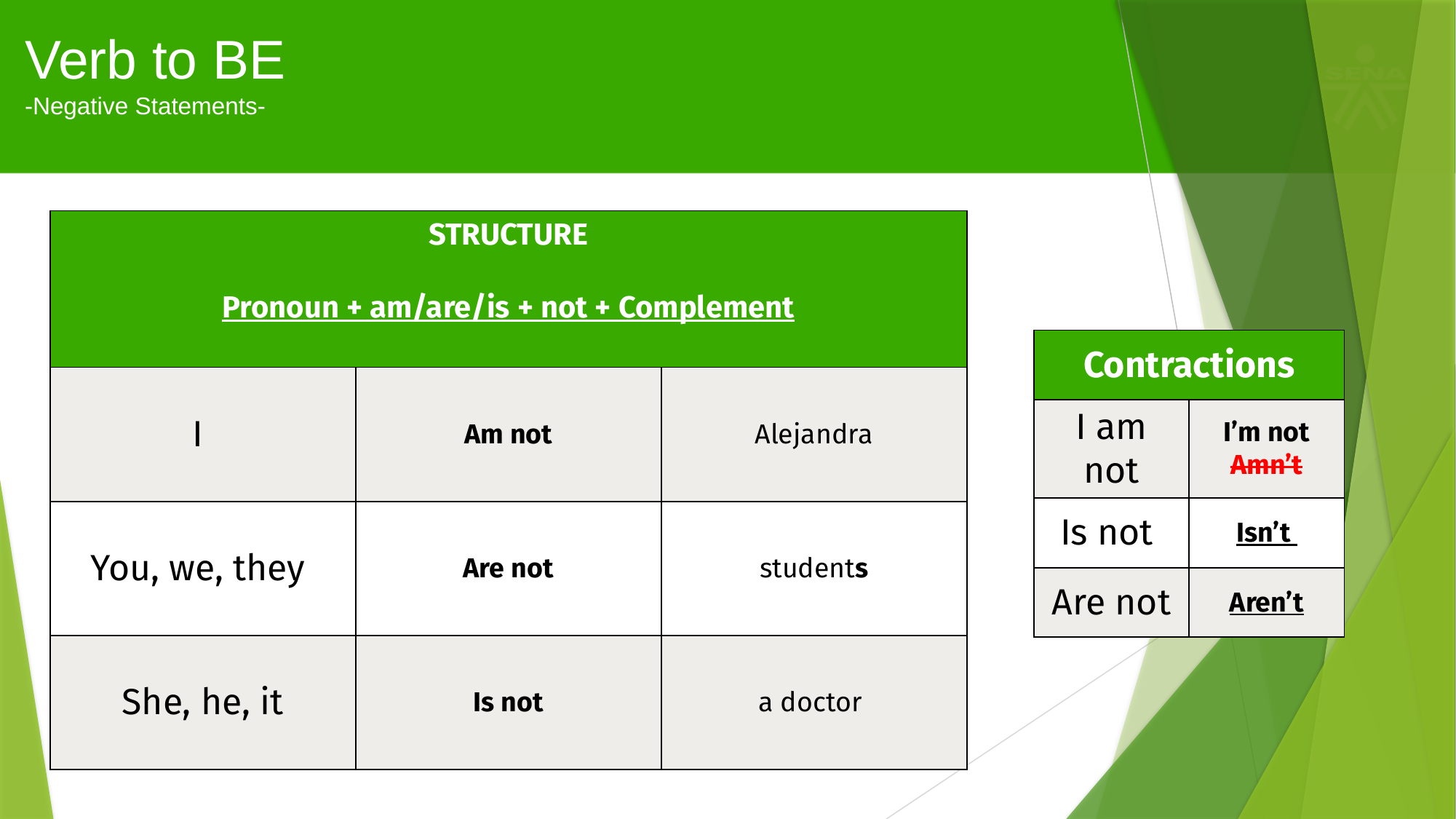

# Verb to BE -Negative Statements-
| STRUCTURE Pronoun + am/are/is + not + Complement |  |  |
| --- | --- | --- |
| I | Am not | Alejandra |
| You, we, they | Are not | students |
| She, he, it | Is not | a doctor |
| Contractions |  |
| --- | --- |
| I am not | I’m not Amn’t |
| Is not | Isn’t |
| Are not | Aren’t |